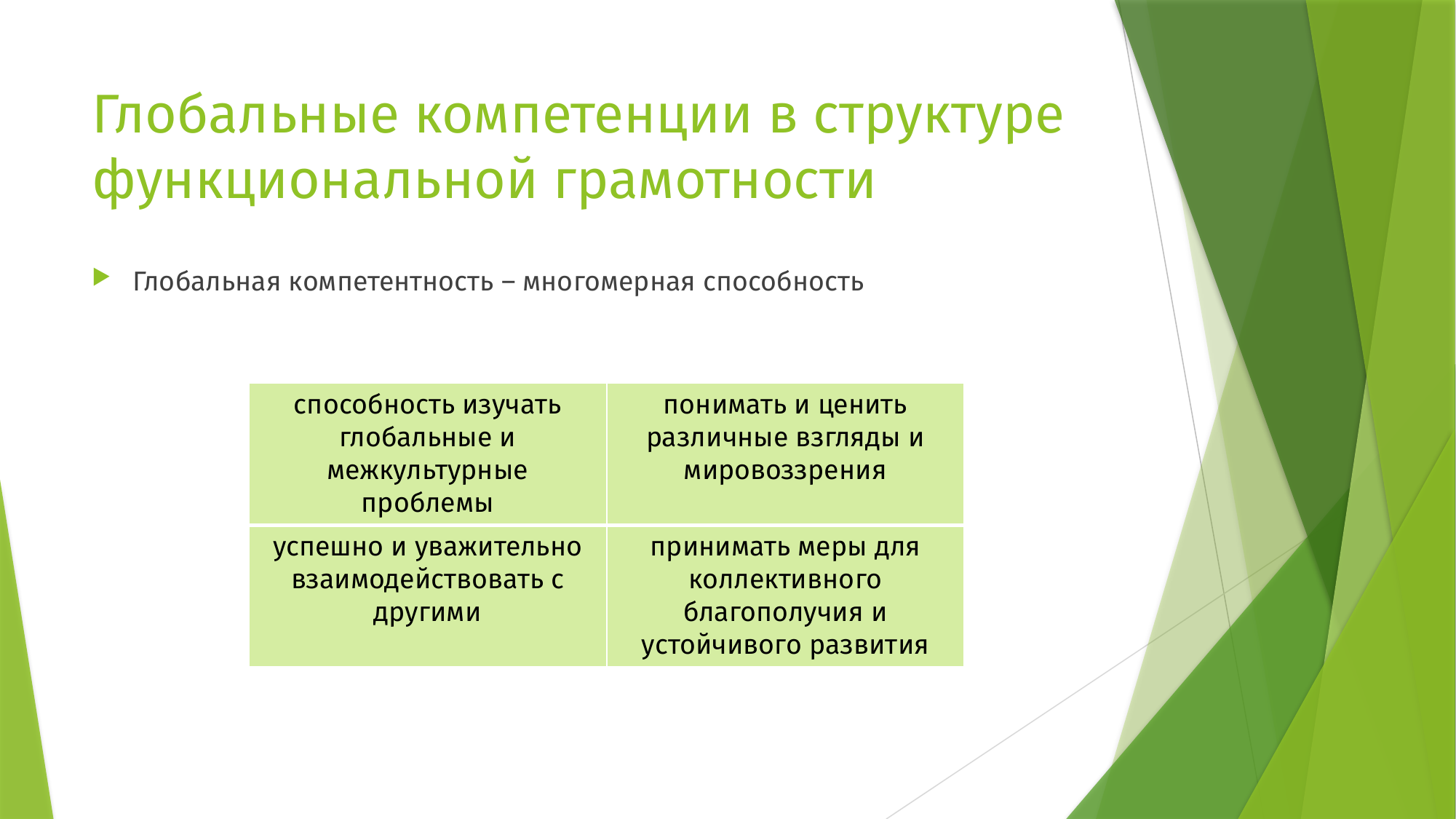

# Глобальные компетенции в структуре функциональной грамотности
Глобальная компетентность – многомерная способность
| способность изучать глобальные и межкультурные проблемы | понимать и ценить различные взгляды и мировоззрения |
| --- | --- |
| успешно и уважительно взаимодействовать с другими | принимать меры для коллективного благополучия и устойчивого развития |